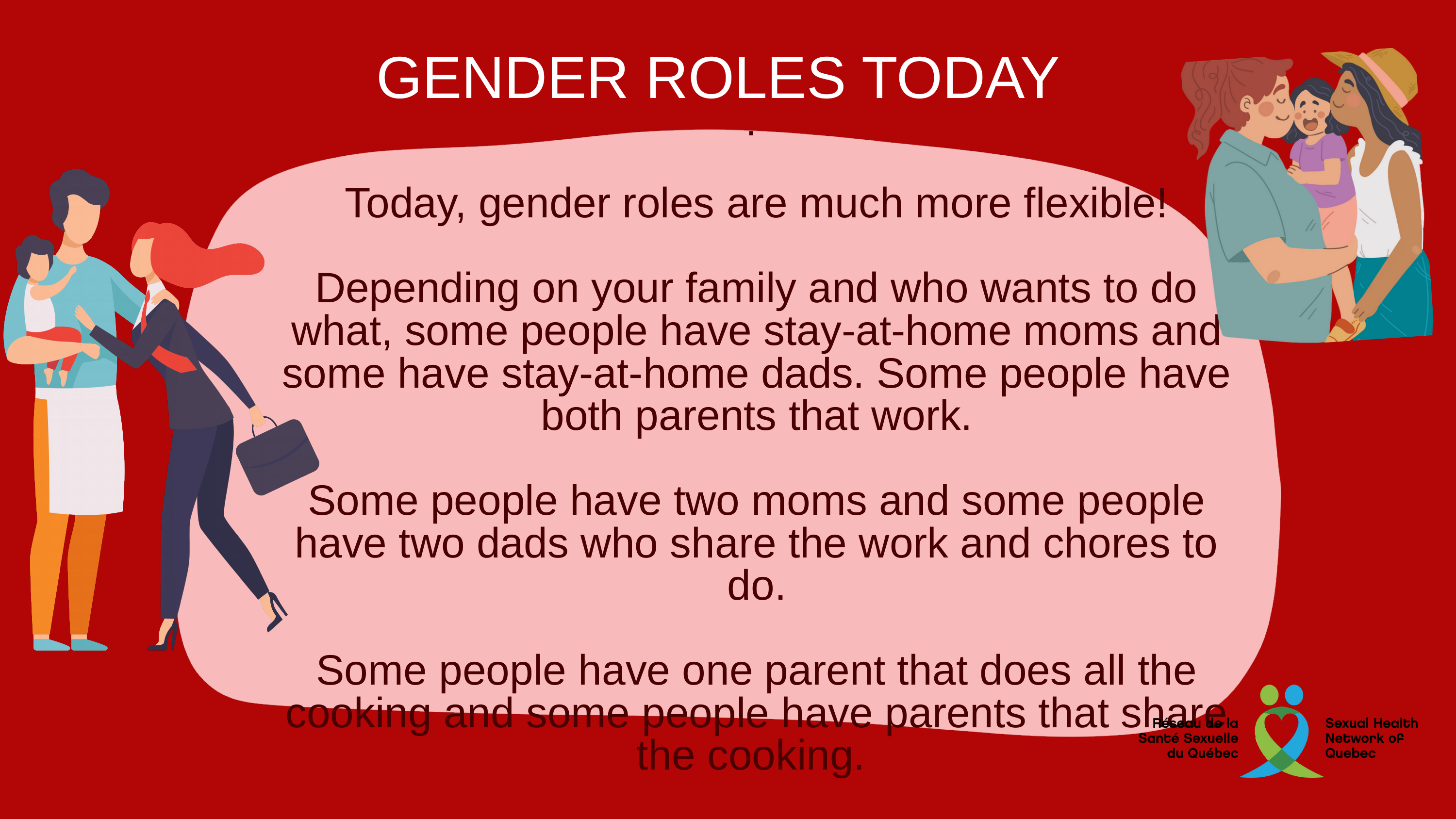

GENDER ROLES TODAY

.

Today, gender roles are much more flexible!

Depending on your family and who wants to do what, some people have stay-at-home moms and some have stay-at-home dads. Some people have both parents that work.

Some people have two moms and some people have two dads who share the work and chores to do.

Some people have one parent that does all the cooking and some people have parents that share the cooking.